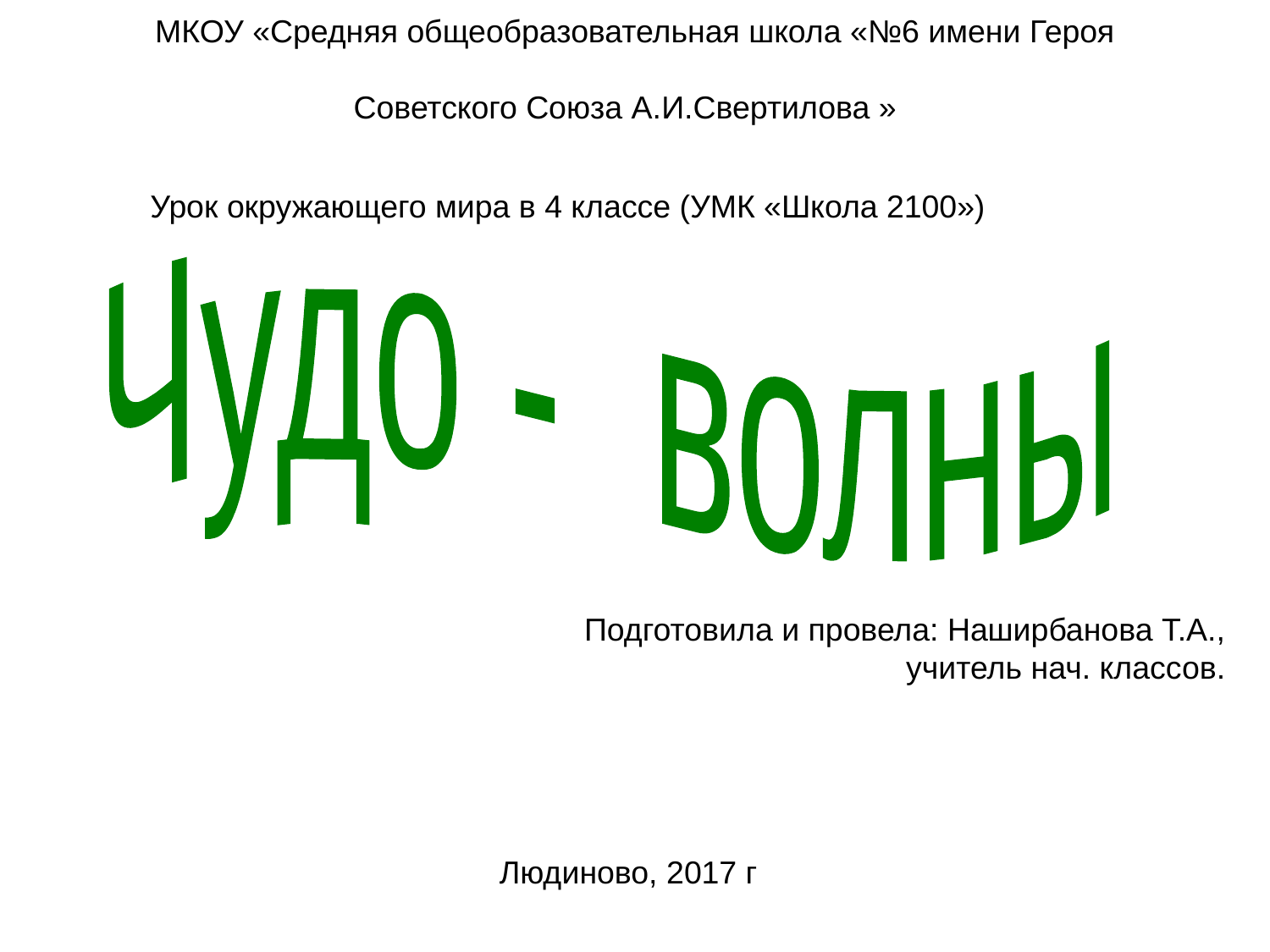

МКОУ «Средняя общеобразовательная школа «№6 имени Героя Советского Союза А.И.Свертилова »
Урок окружающего мира в 4 классе (УМК «Школа 2100»)
Чудо -  волны
Подготовила и провела: Наширбанова Т.А., учитель нач. классов.
Людиново, 2017 г